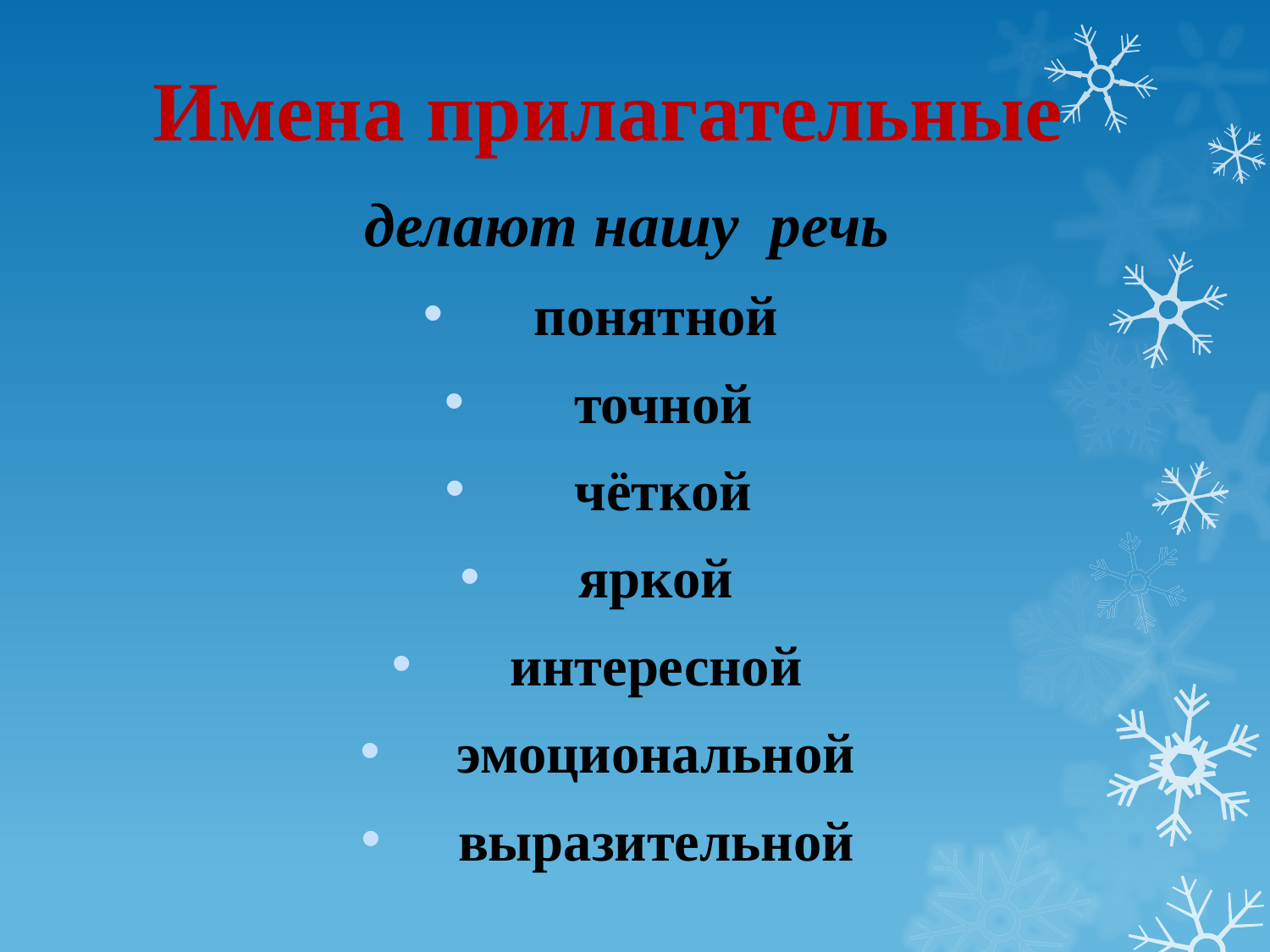

# Имена прилагательные
делают нашу  речь
понятной
 точной
 чёткой
яркой
 интересной
эмоциональной
выразительной